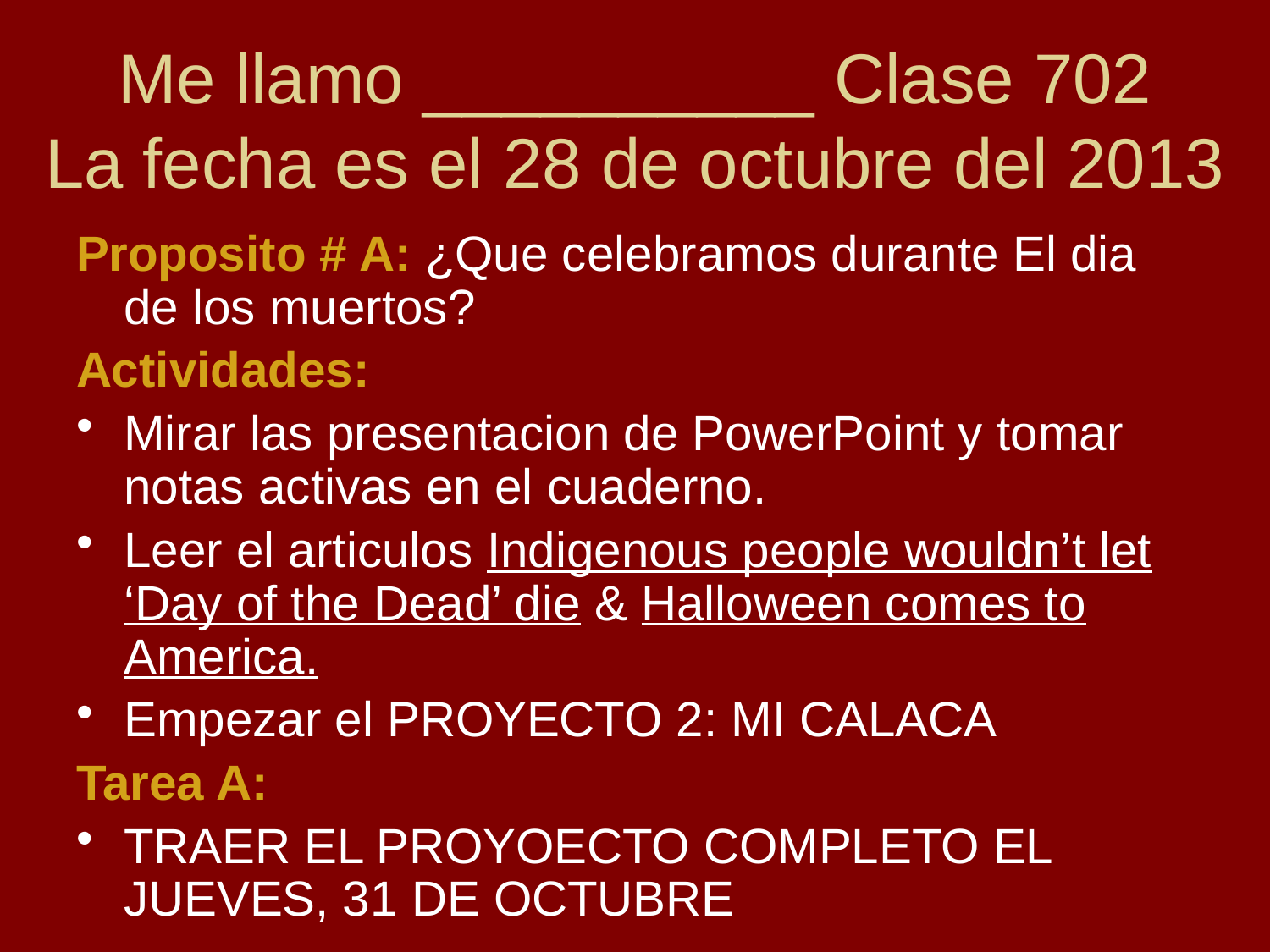

# Me llamo __________ Clase 702 La fecha es el 28 de octubre del 2013
Proposito # A: ¿Que celebramos durante El dia de los muertos?
Actividades:
Mirar las presentacion de PowerPoint y tomar notas activas en el cuaderno.
Leer el articulos Indigenous people wouldn’t let ‘Day of the Dead’ die & Halloween comes to America.
Empezar el PROYECTO 2: MI CALACA
Tarea A:
TRAER EL PROYOECTO COMPLETO EL JUEVES, 31 DE OCTUBRE